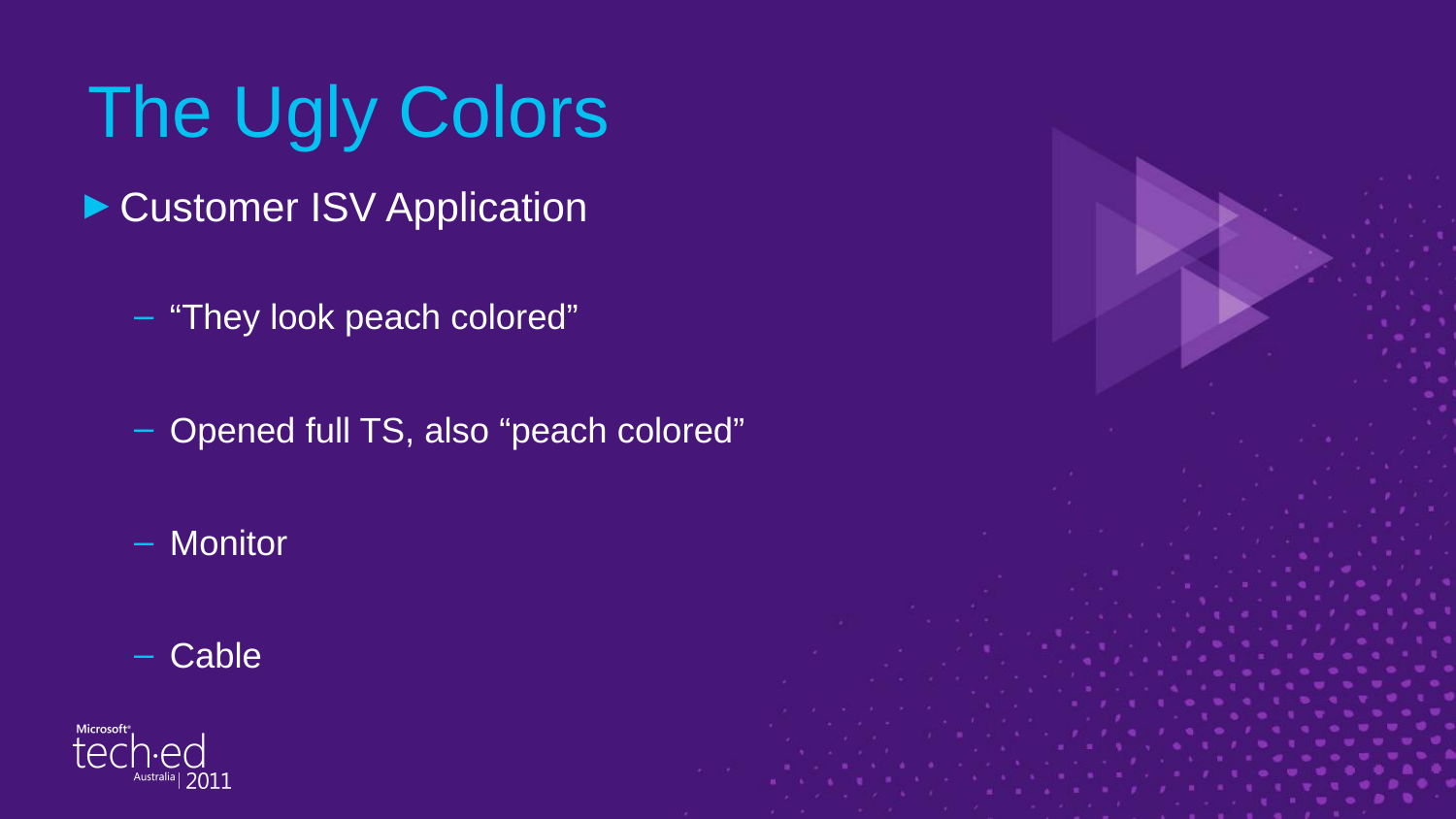

# The Ugly Colors
Customer ISV Application

“They look peach colored”

Opened full TS, also “peach colored”

Monitor

Cable